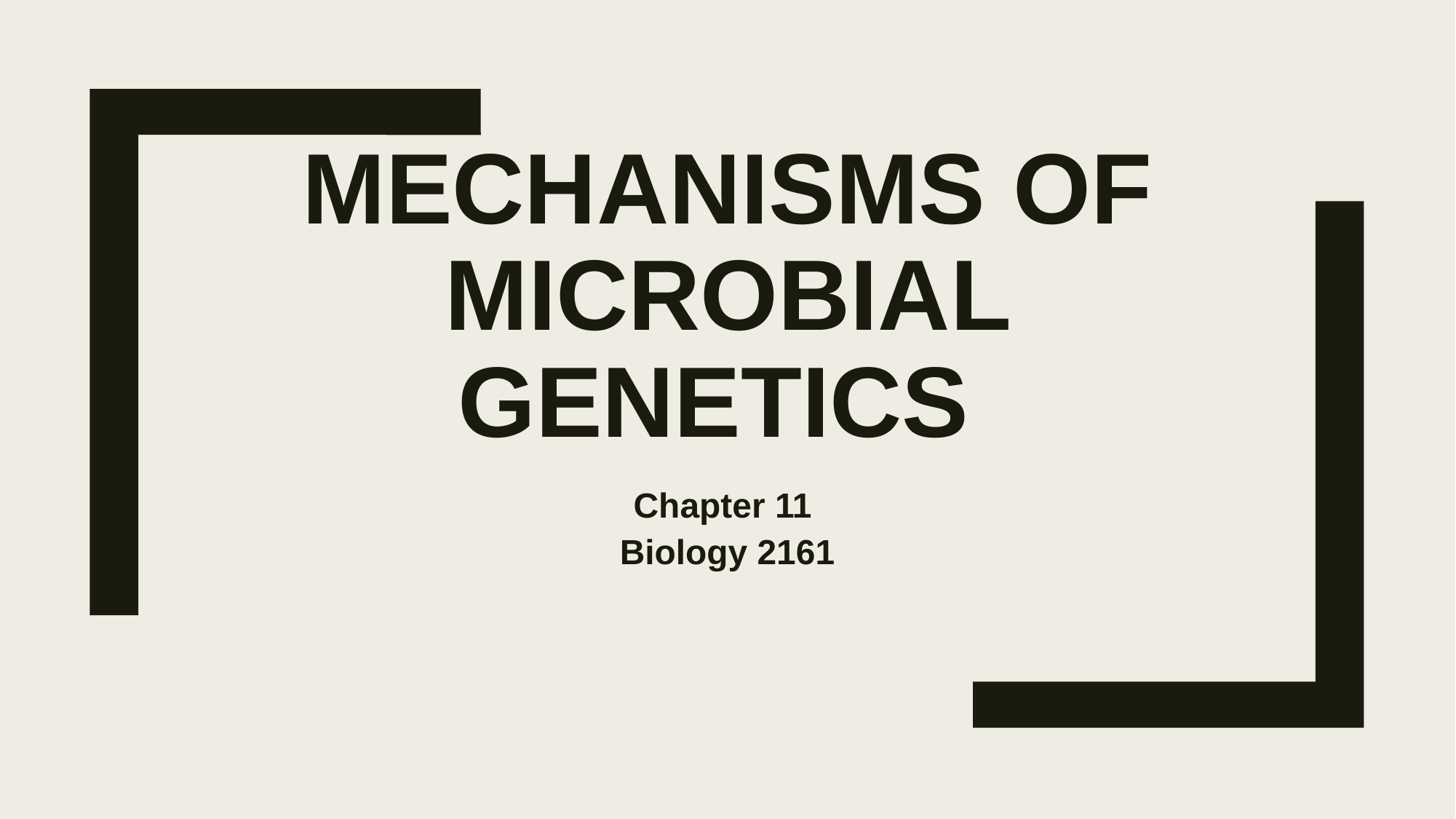

# Mechanisms of Microbial Genetics
Chapter 11
Biology 2161